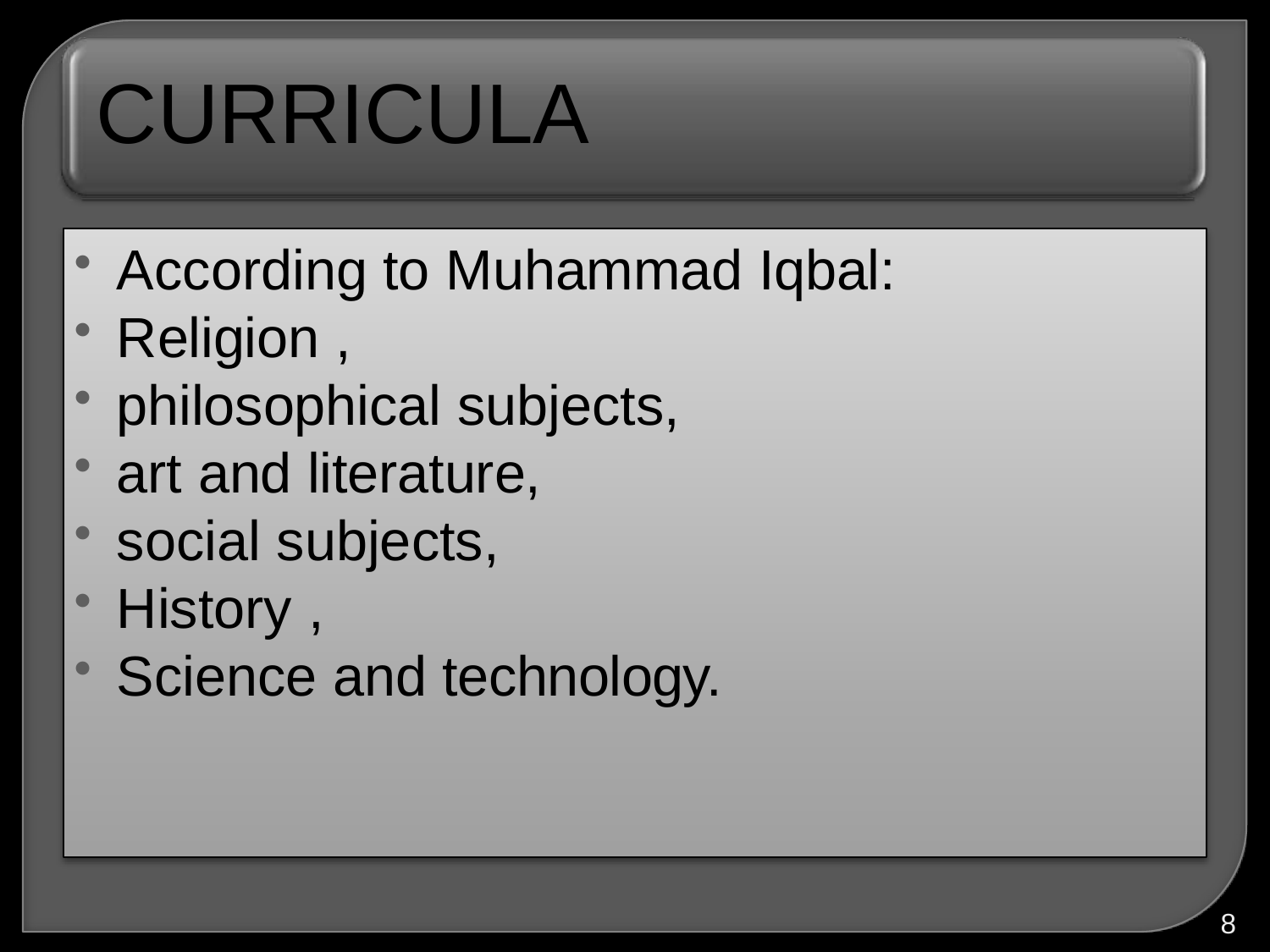

# CURRICULA

According to Muhammad Iqbal:
Religion ,
philosophical subjects,
art and literature,
social subjects,
History ,
Science and technology.
8